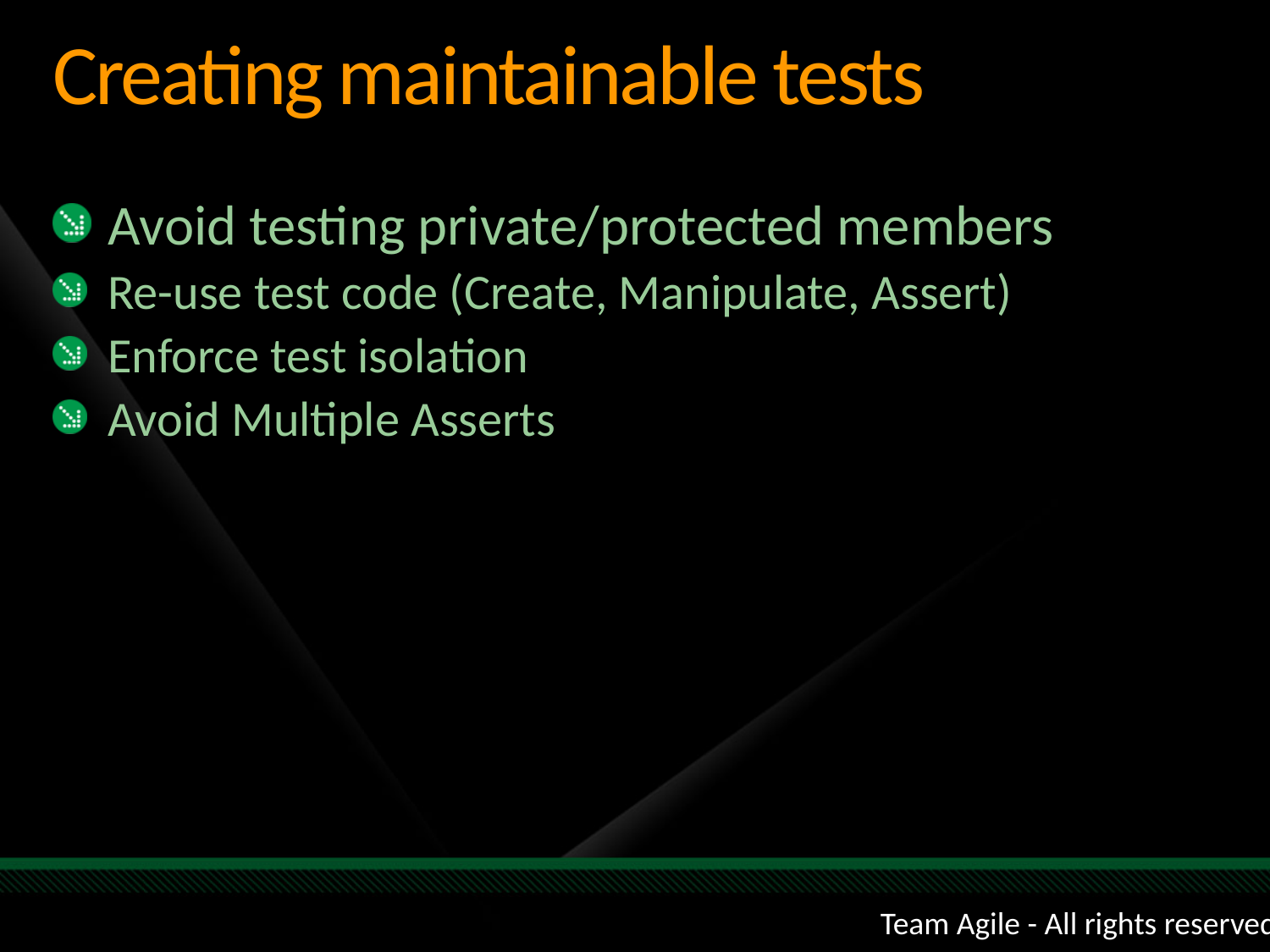

# Creating maintainable tests
Avoid testing private/protected members
Re-use test code (Create, Manipulate, Assert)
Enforce test isolation
Avoid Multiple Asserts
Team Agile - All rights reserved